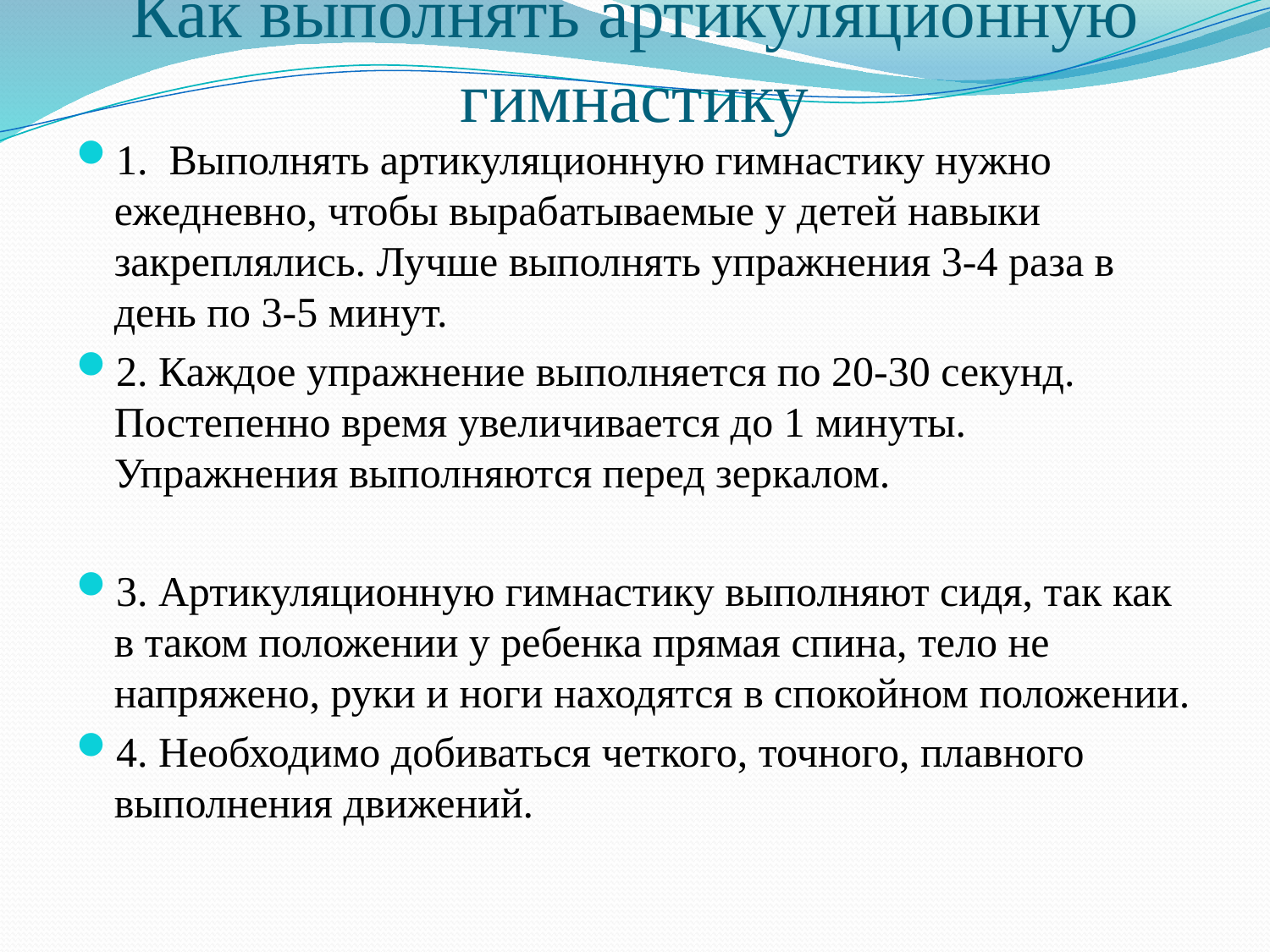

# Как выполнять артикуляционную гимнастику
1.  Выполнять артикуляционную гимнастику нужно ежедневно, чтобы вырабатываемые у детей навыки закреплялись. Лучше выполнять упражнения 3-4 раза в день по 3-5 минут.
2. Каждое упражнение выполняется по 20-30 секунд. Постепенно время увеличивается до 1 минуты. Упражнения выполняются перед зеркалом.

3. Артикуляционную гимнастику выполняют сидя, так как в таком положении у ребенка прямая спина, тело не напряжено, руки и ноги находятся в спокойном положении.
4. Необходимо добиваться четкого, точного, плавного выполнения движений.